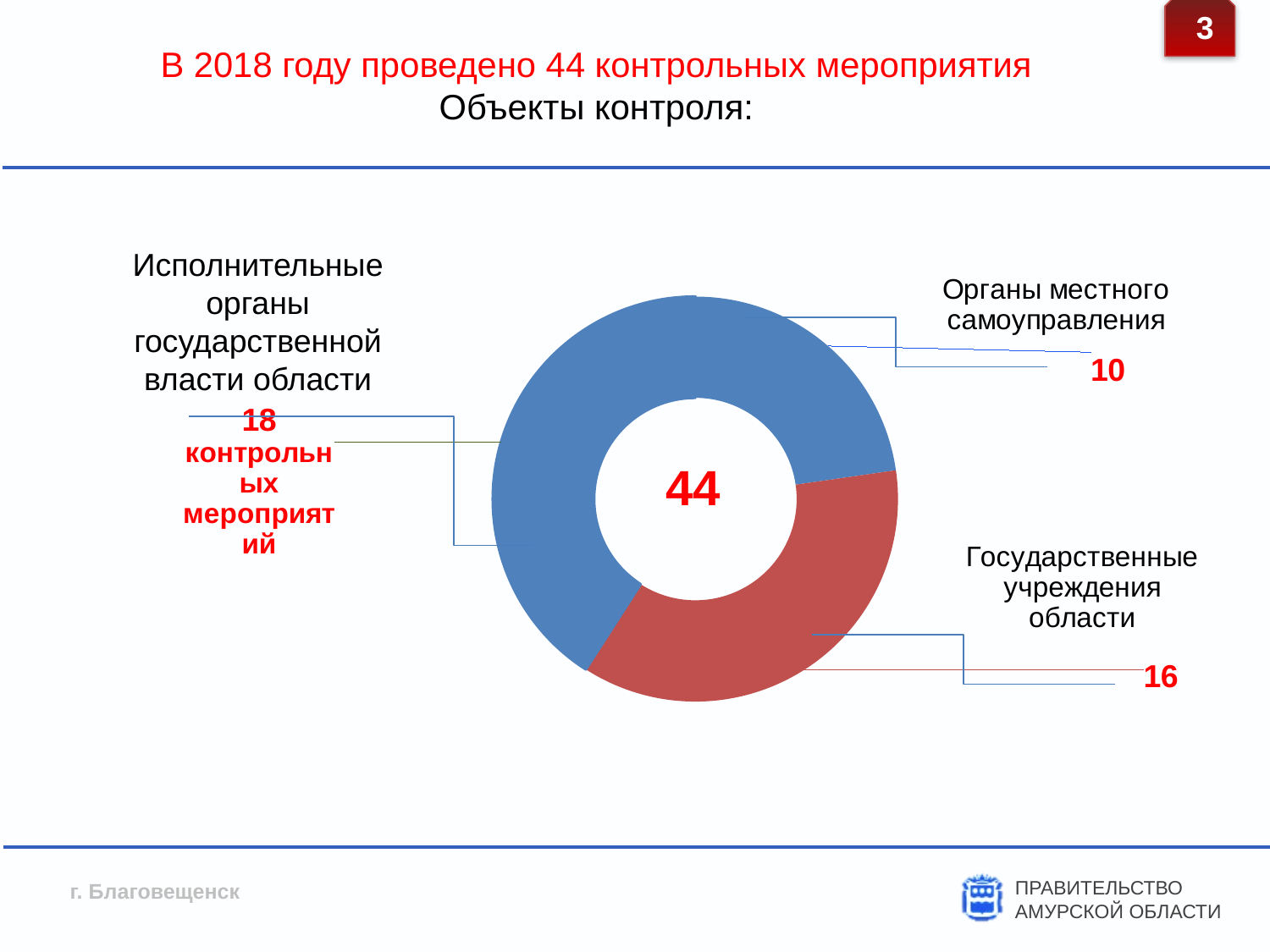

3
В 2018 году проведено 44 контрольных мероприятия
Объекты контроля:

### Chart

| Category | План на 2019 год |
|---|---|
| Органы местного самоуправления | 10.0 |
| Государственные учреждения области | 16.0 |
| Исполнительные органы государственной власти области | 18.0 |
Исполнительные органы государственной власти области
г. Благовещенск